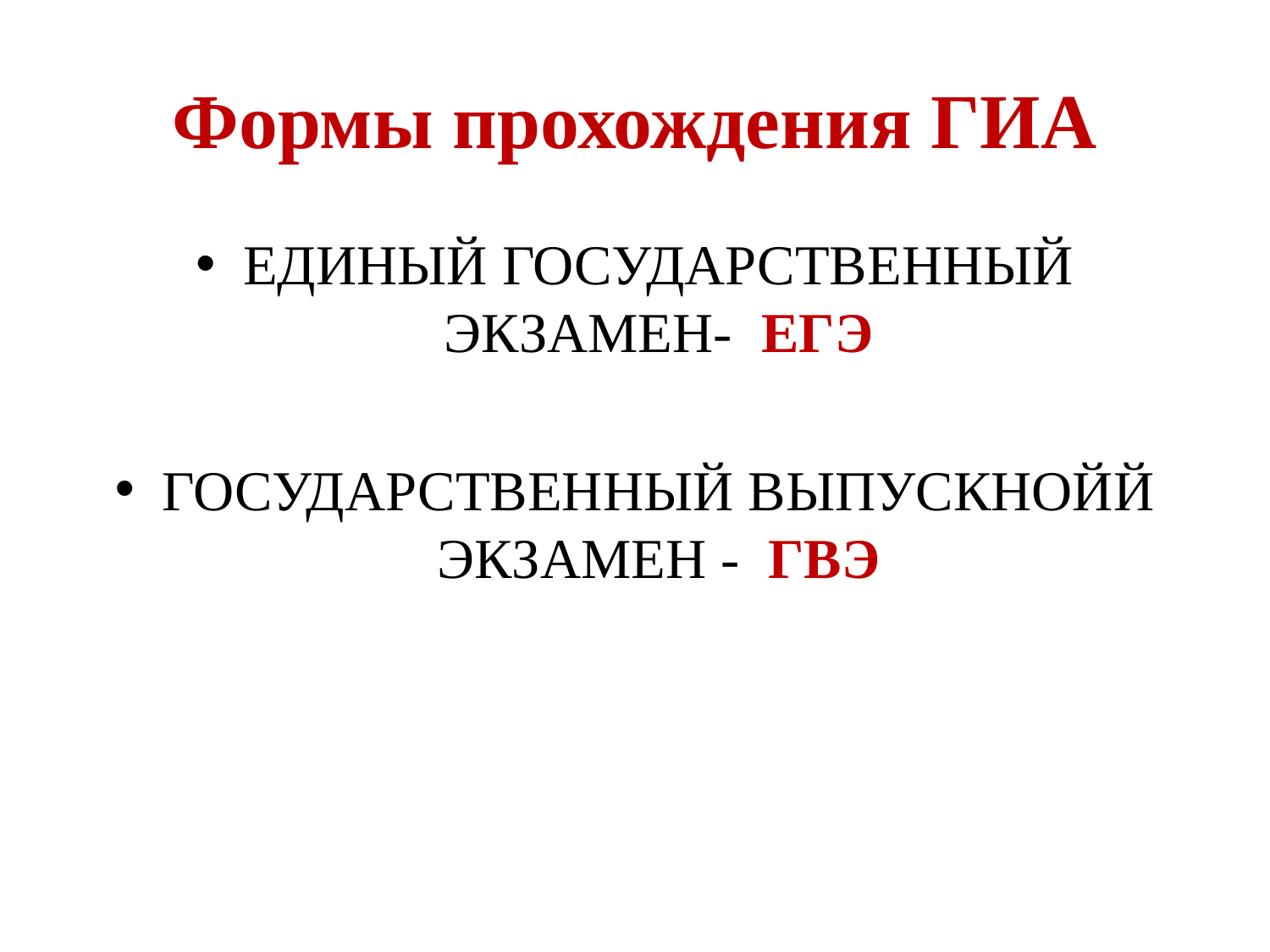

# Формы прохождения ГИА
ЕДИНЫЙ ГОСУДАРСТВЕННЫЙ ЭКЗАМЕН-  ЕГЭ

ГОСУДАРСТВЕННЫЙ ВЫПУСКНОЙЙ ЭКЗАМЕН -  ГВЭ